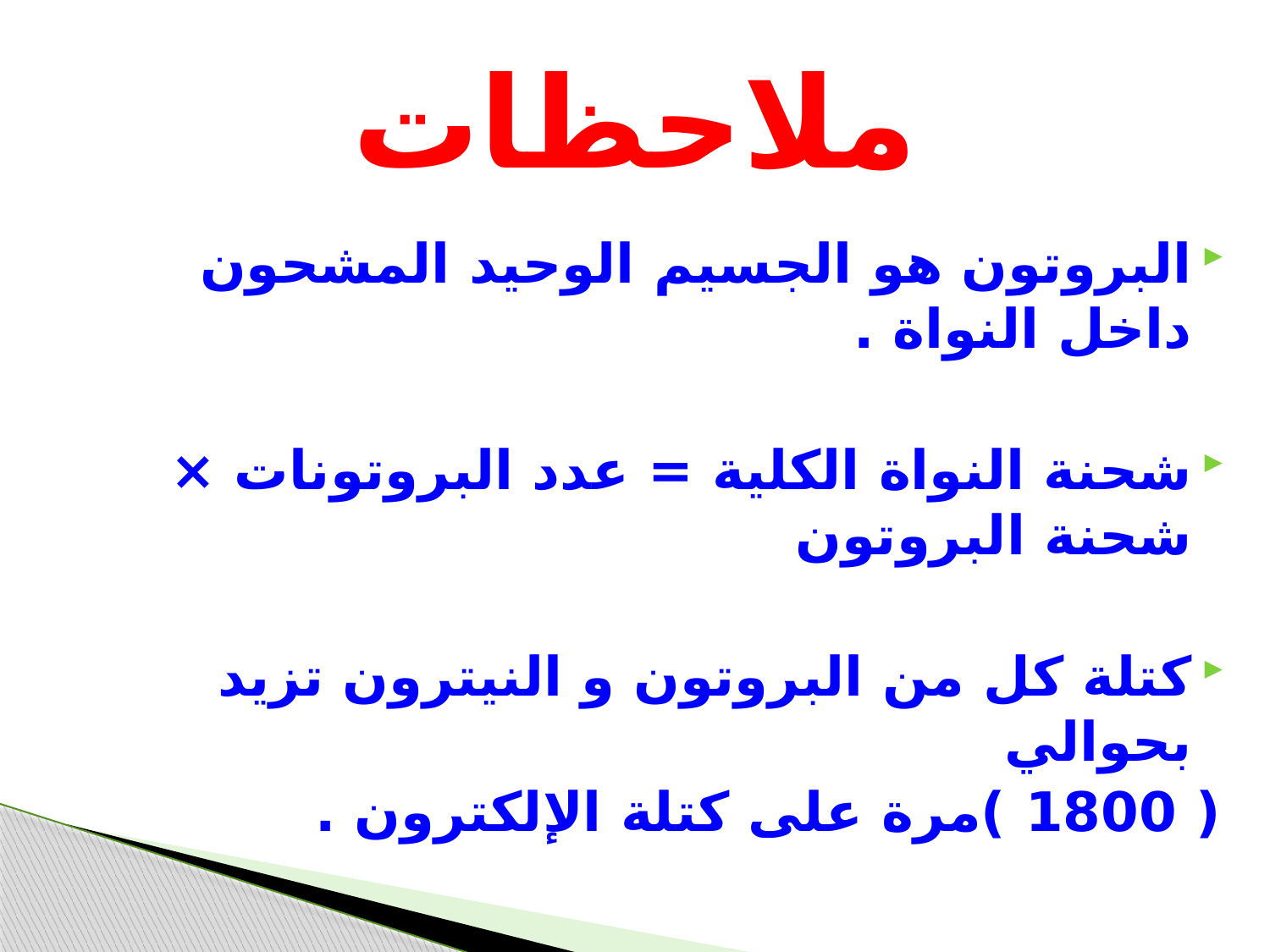

# ملاحظات
البروتون هو الجسيم الوحيد المشحون داخل النواة .

شحنة النواة الكلية = عدد البروتونات × شحنة البروتون

كتلة كل من البروتون و النيترون تزيد بحوالي
( 1800 )مرة على كتلة الإلكترون .